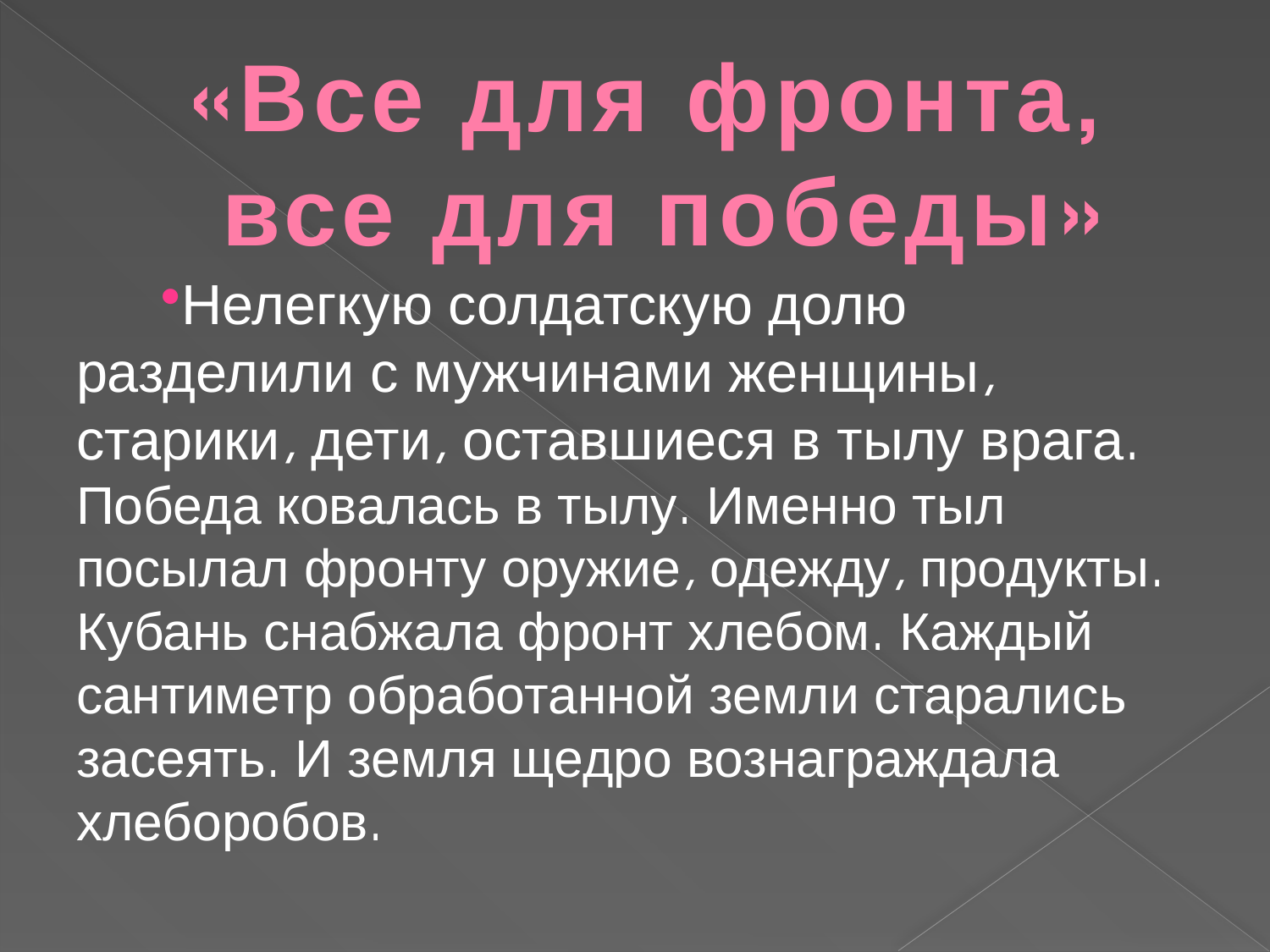

«Все для фронта,
 все для победы»

Нелегкую солдатскую долю разделили с мужчинами женщины, старики, дети, оставшиеся в тылу врага. Победа ковалась в тылу. Именно тыл посылал фронту оружие, одежду, продукты. Кубань снабжала фронт хлебом. Каждый сантиметр обработанной земли старались засеять. И земля щедро вознаграждала хлеборобов.